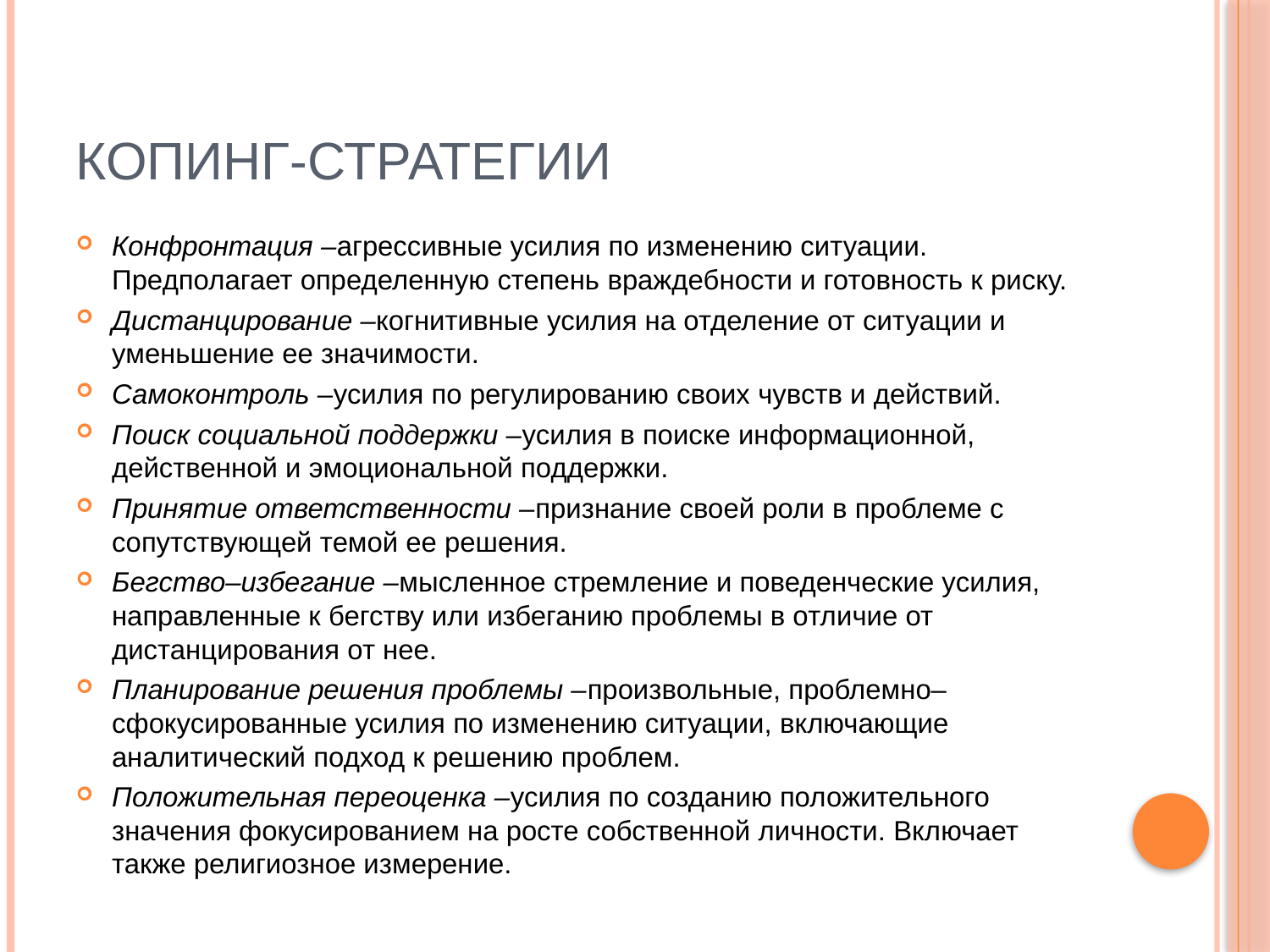

# Копинг-стратегии
Конфронтация –агрессивные усилия по изменению ситуации. Предполагает определенную степень враждебности и готовность к риску.
Дистанцирование –когнитивные усилия на отделение от ситуации и уменьшение ее значимости.
Самоконтроль –усилия по регулированию своих чувств и действий.
Поиск социальной поддержки –усилия в поиске информационной, действенной и эмоциональной поддержки.
Принятие ответственности –признание своей роли в проблеме с сопутствующей темой ее решения.
Бегство–избегание –мысленное стремление и поведенческие усилия, направленные к бегству или избеганию проблемы в отличие от дистанцирования от нее.
Планирование решения проблемы –произвольные, проблемно–сфокусированные усилия по изменению ситуации, включающие аналитический подход к решению проблем.
Положительная переоценка –усилия по созданию положительного значения фокусированием на росте собственной личности. Включает также религиозное измерение.